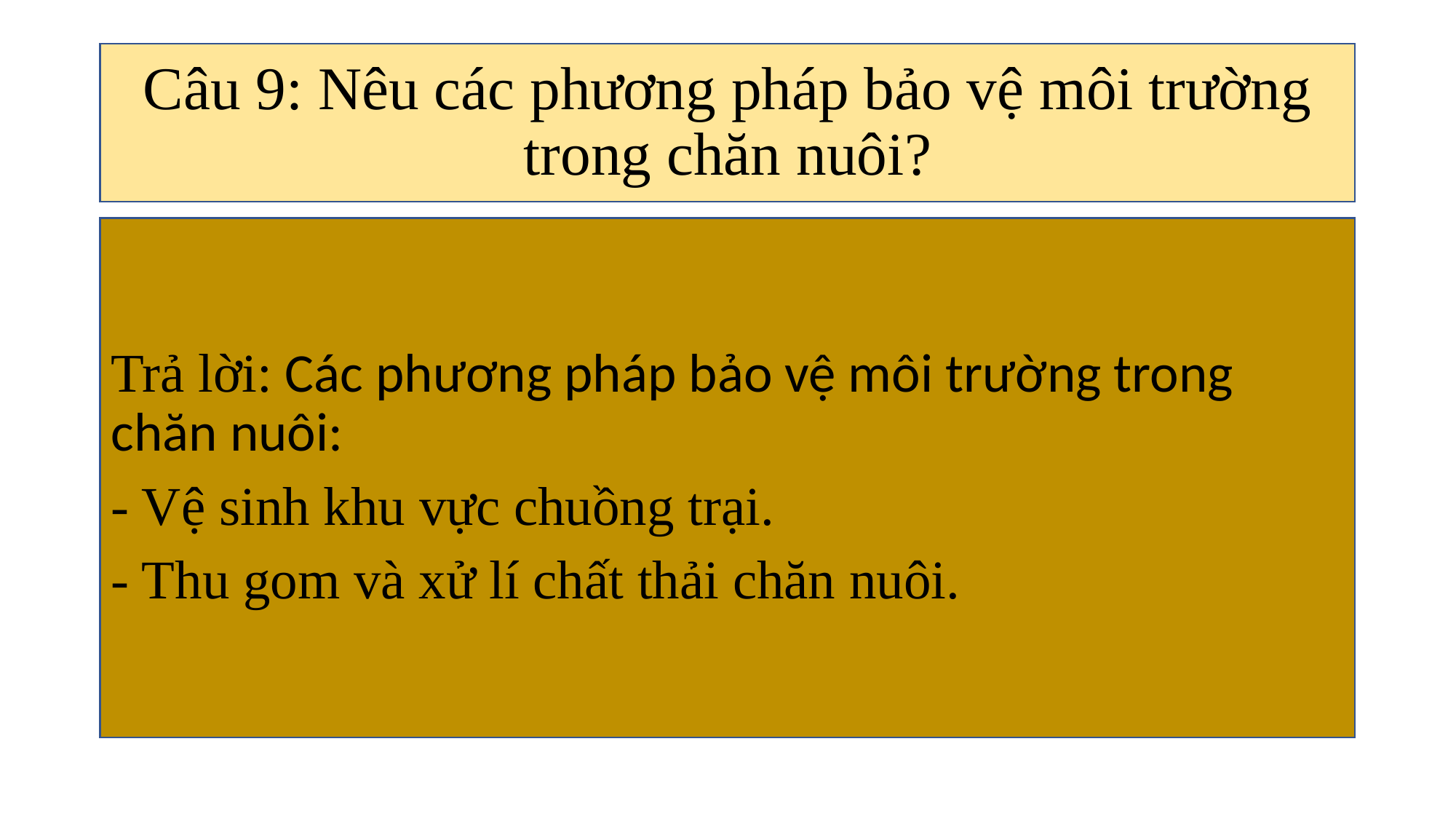

# Câu 9: Nêu các phương pháp bảo vệ môi trường trong chăn nuôi?
Trả lời: Các phương pháp bảo vệ môi trường trong chăn nuôi:
- Vệ sinh khu vực chuồng trại.
- Thu gom và xử lí chất thải chăn nuôi.